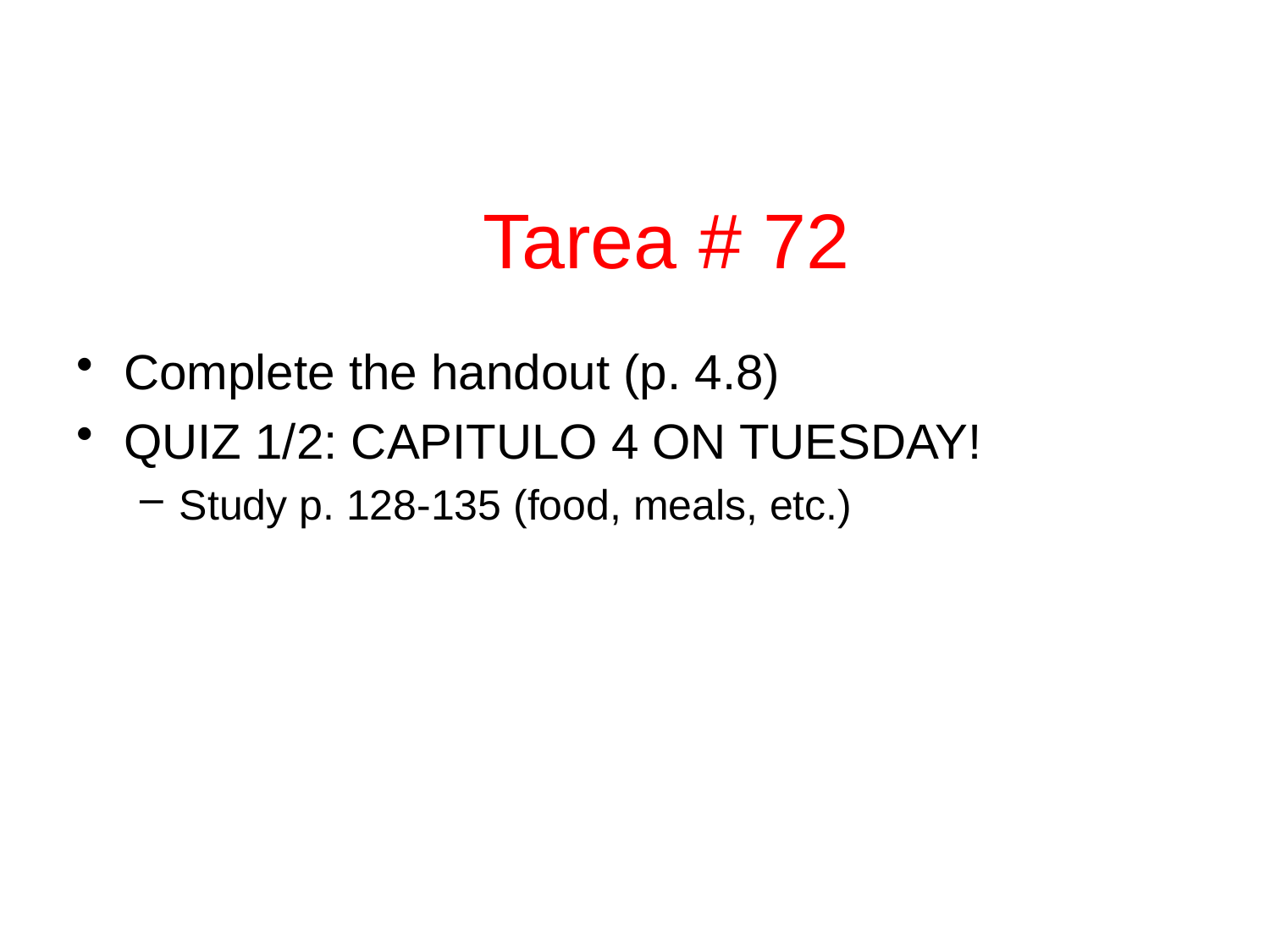

Complete the handout (p. 4.8)
QUIZ 1/2: CAPITULO 4 ON TUESDAY!
Study p. 128-135 (food, meals, etc.)

Tarea # 72